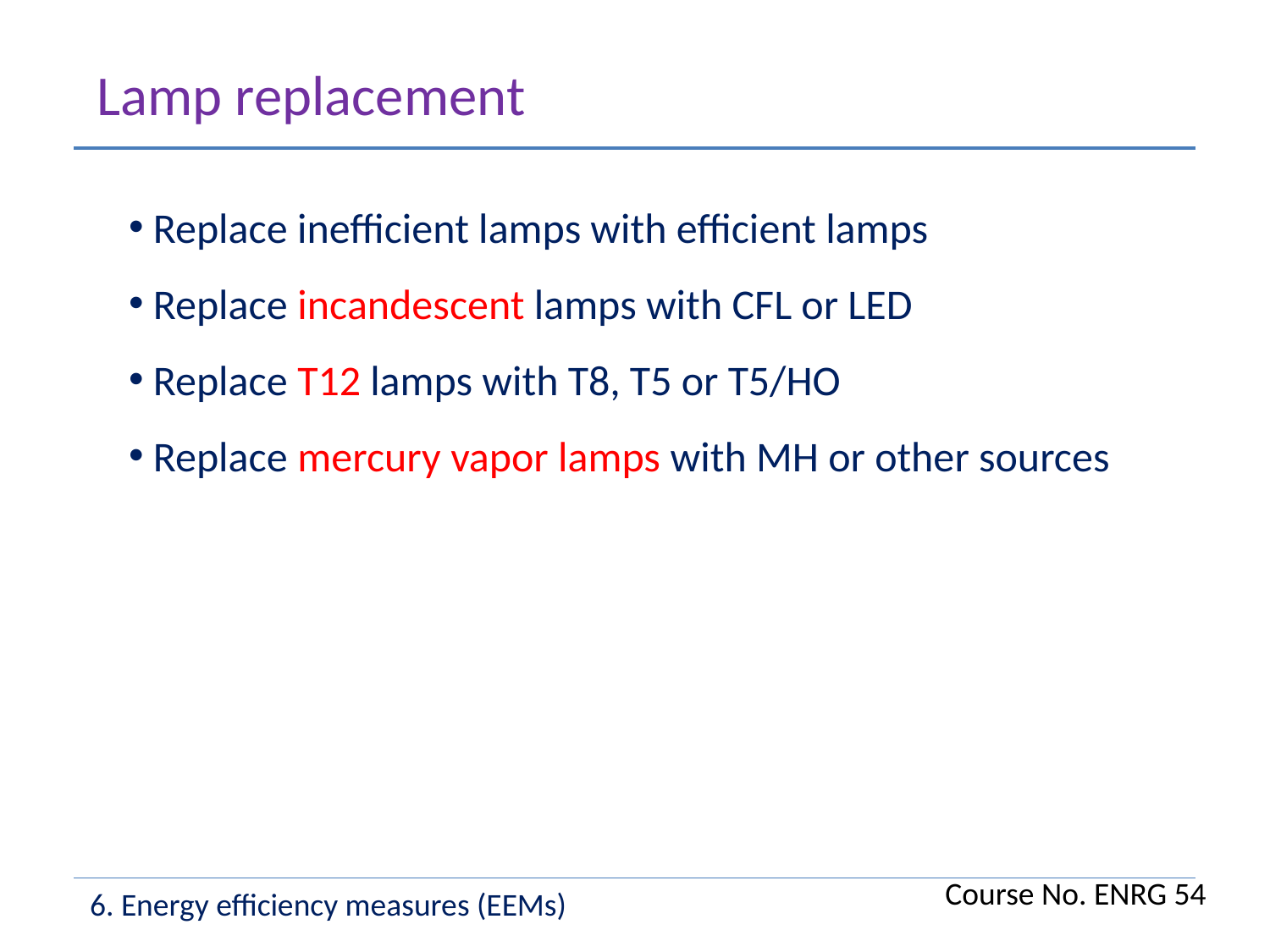

Lamp replacement
 Replace inefficient lamps with efficient lamps
 Replace incandescent lamps with CFL or LED
 Replace T12 lamps with T8, T5 or T5/HO
 Replace mercury vapor lamps with MH or other sources
Course No. ENRG 54
6. Energy efficiency measures (EEMs)